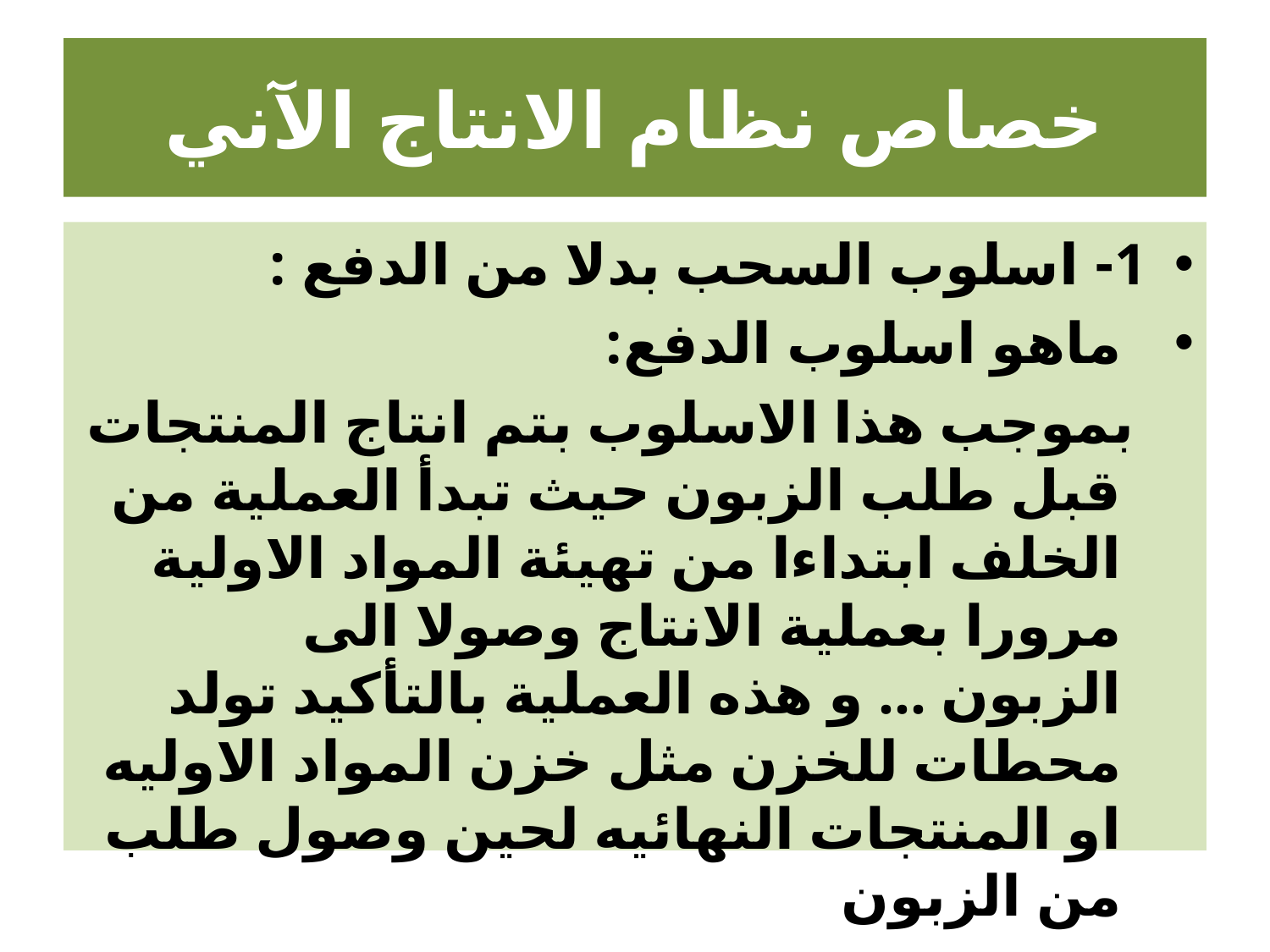

# خصاص نظام الانتاج الآني
1- اسلوب السحب بدلا من الدفع :
ماهو اسلوب الدفع:
    بموجب هذا الاسلوب بتم انتاج المنتجات قبل طلب الزبون حيث تبدأ العملية من الخلف ابتداءا من تهيئة المواد الاولية مرورا بعملية الانتاج وصولا الى الزبون ... و هذه العملية بالتأكيد تولد محطات للخزن مثل خزن المواد الاوليه او المنتجات النهائيه لحين وصول طلب من الزبون